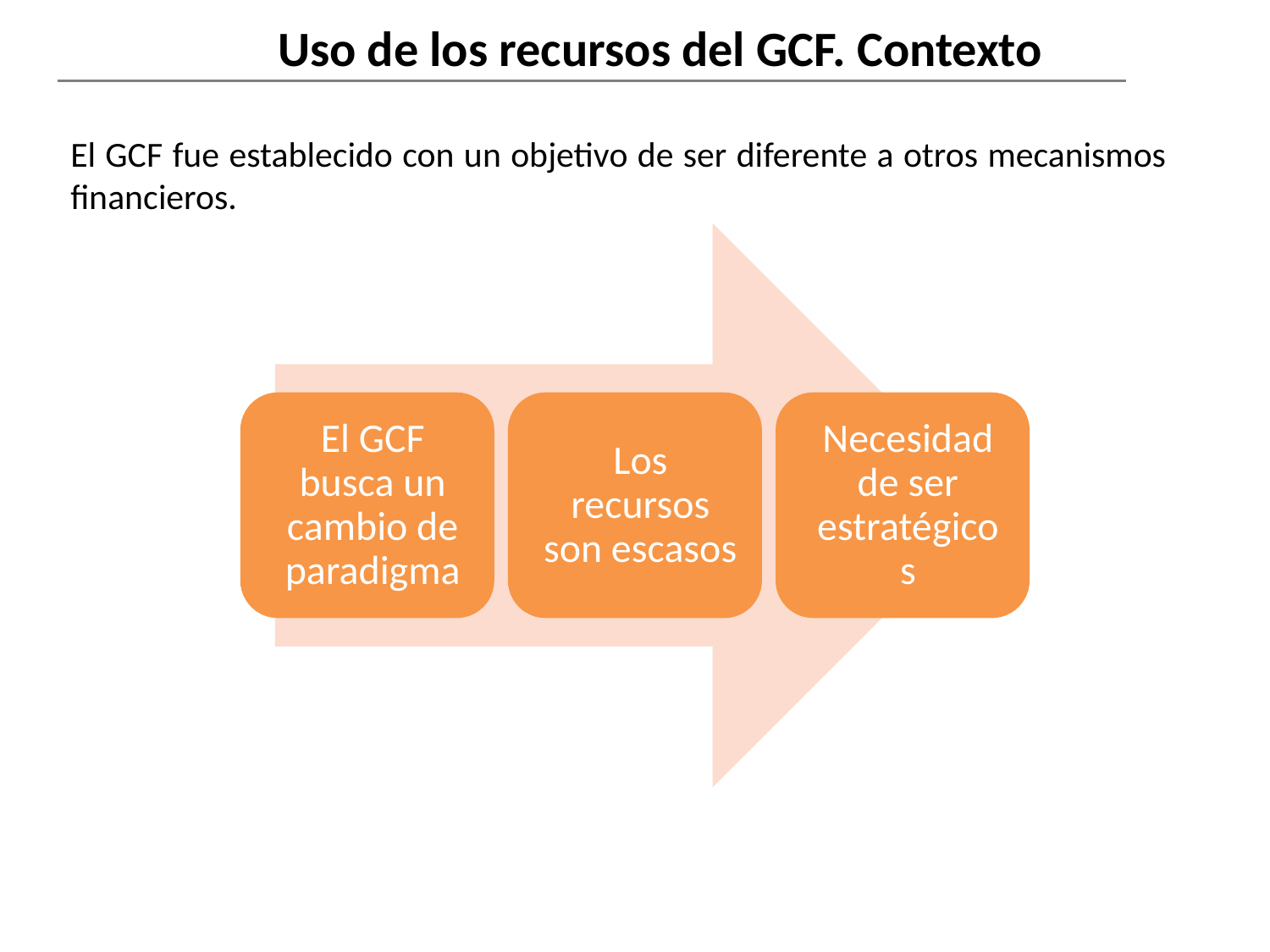

# Uso de los recursos del GCF. Contexto

El GCF fue establecido con un objetivo de ser diferente a otros mecanismos financieros.
El GCF busca un cambio de paradigma
Los recursos son escasos
Necesidad de ser estratégicos